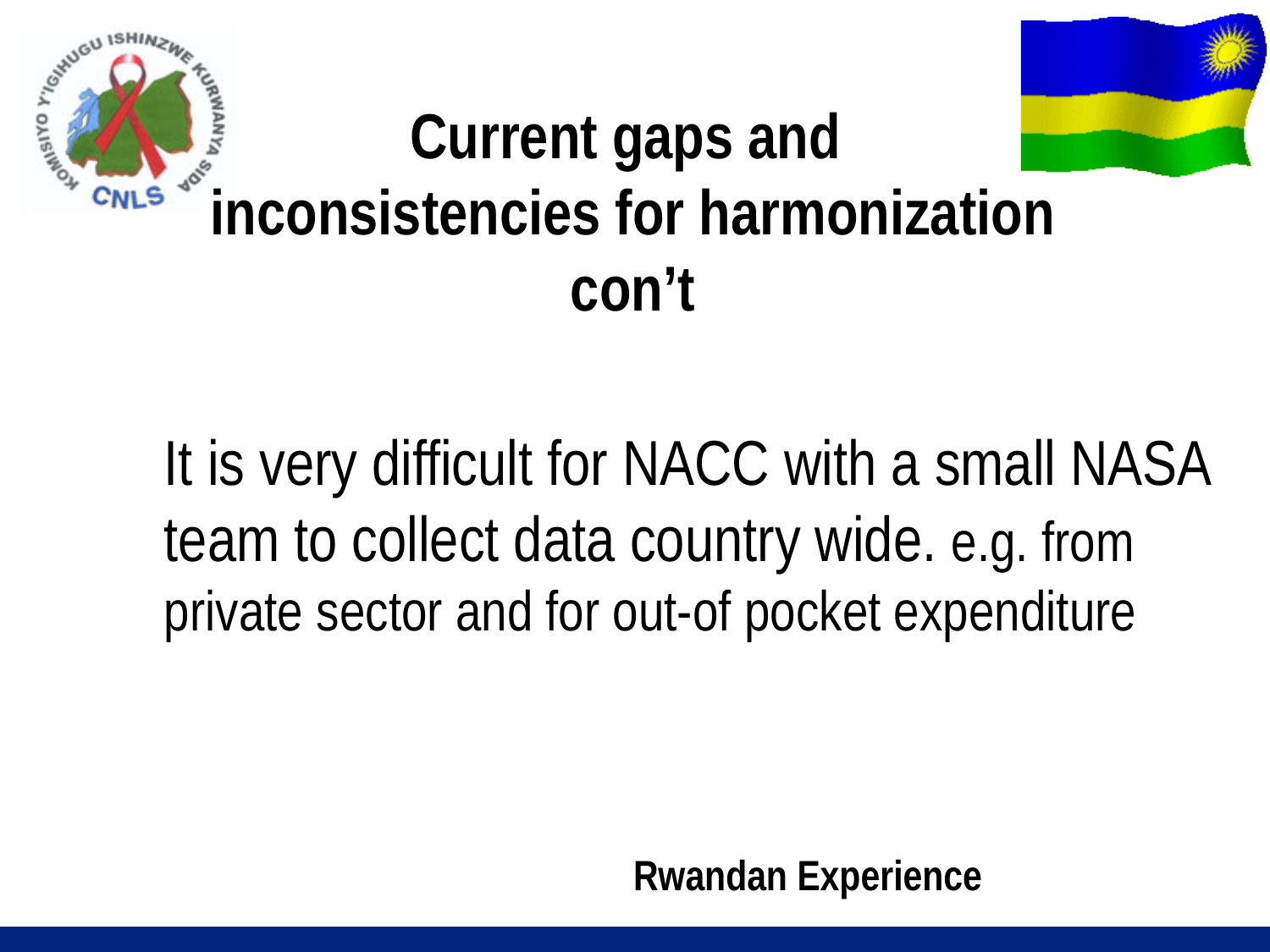

# Current gaps and inconsistencies for harmonization con’t
	It is very difficult for NACC with a small NASA team to collect data country wide. e.g. from private sector and for out-of pocket expenditure

Rwandan Experience